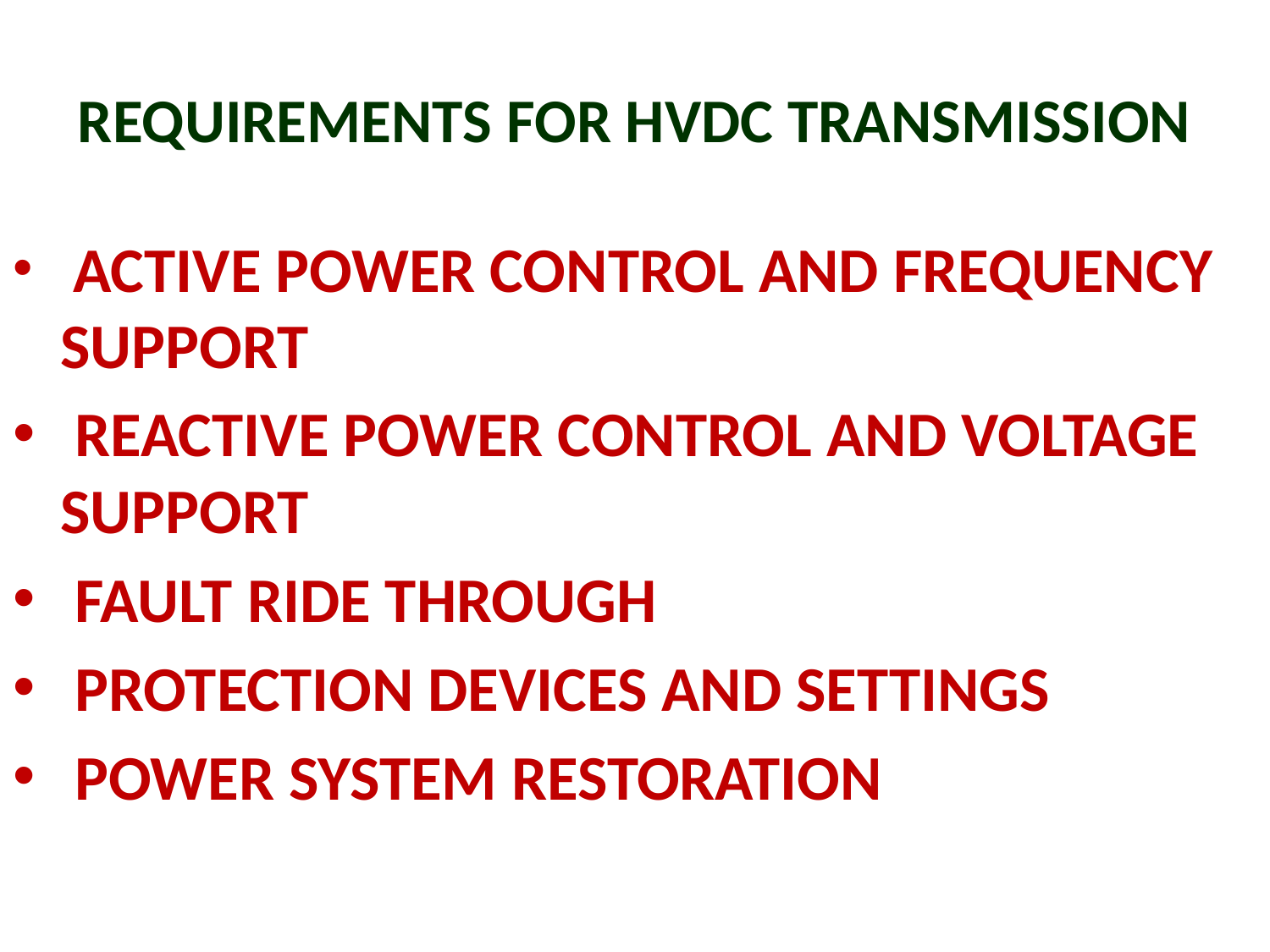

# REQUIREMENTS FOR HVDC TRANSMISSION
 ACTIVE POWER CONTROL AND FREQUENCY SUPPORT
 REACTIVE POWER CONTROL AND VOLTAGE SUPPORT
 FAULT RIDE THROUGH
 PROTECTION DEVICES AND SETTINGS
 POWER SYSTEM RESTORATION